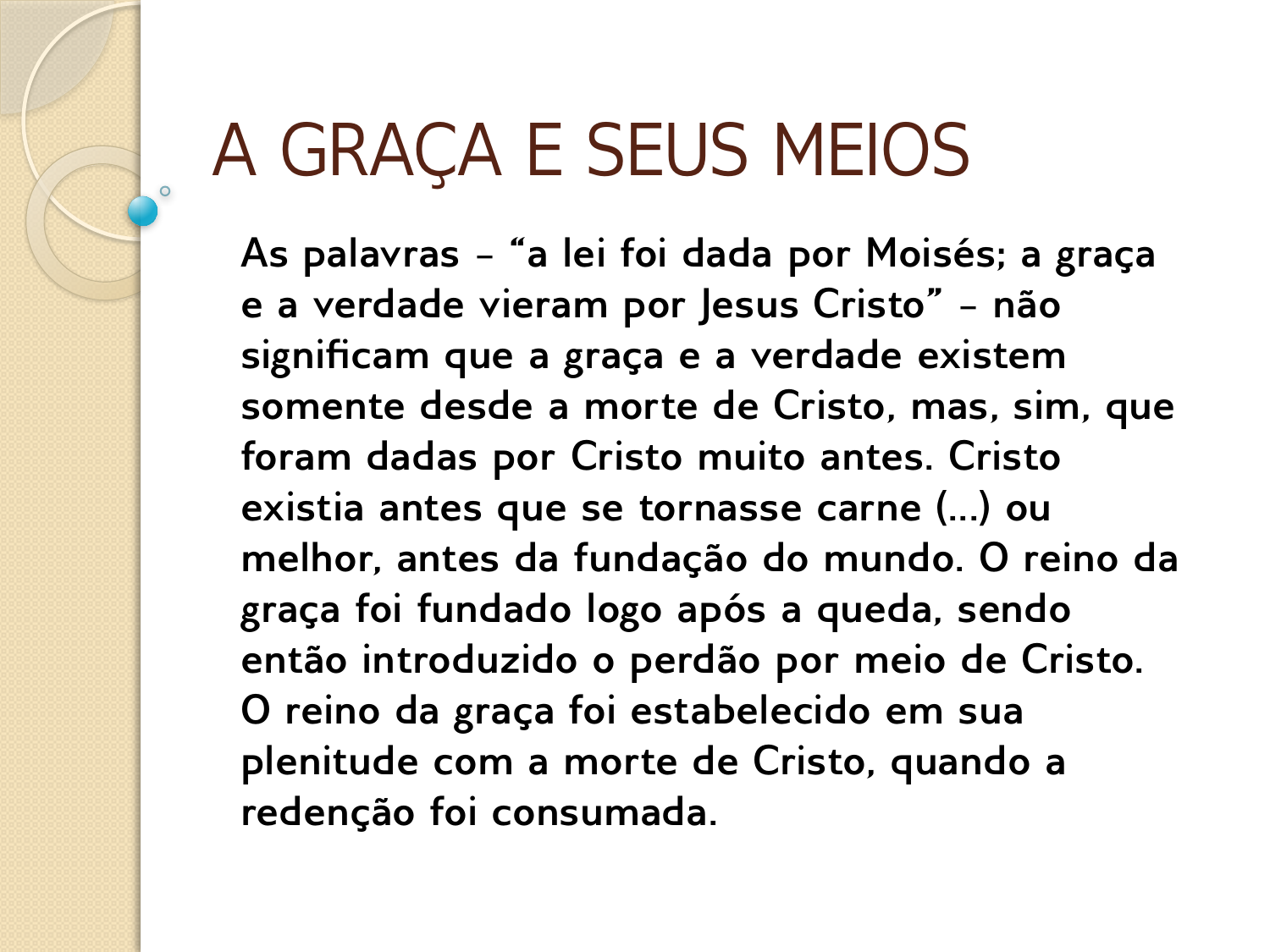

A GRAÇA E SEUS MEIOS
As palavras – “a lei foi dada por Moisés; a graça e a verdade vieram por Jesus Cristo” – não significam que a graça e a verdade existem somente desde a morte de Cristo, mas, sim, que foram dadas por Cristo muito antes. Cristo existia antes que se tornasse carne (...) ou melhor, antes da fundação do mundo. O reino da graça foi fundado logo após a queda, sendo então introduzido o perdão por meio de Cristo. O reino da graça foi estabelecido em sua plenitude com a morte de Cristo, quando a redenção foi consumada.